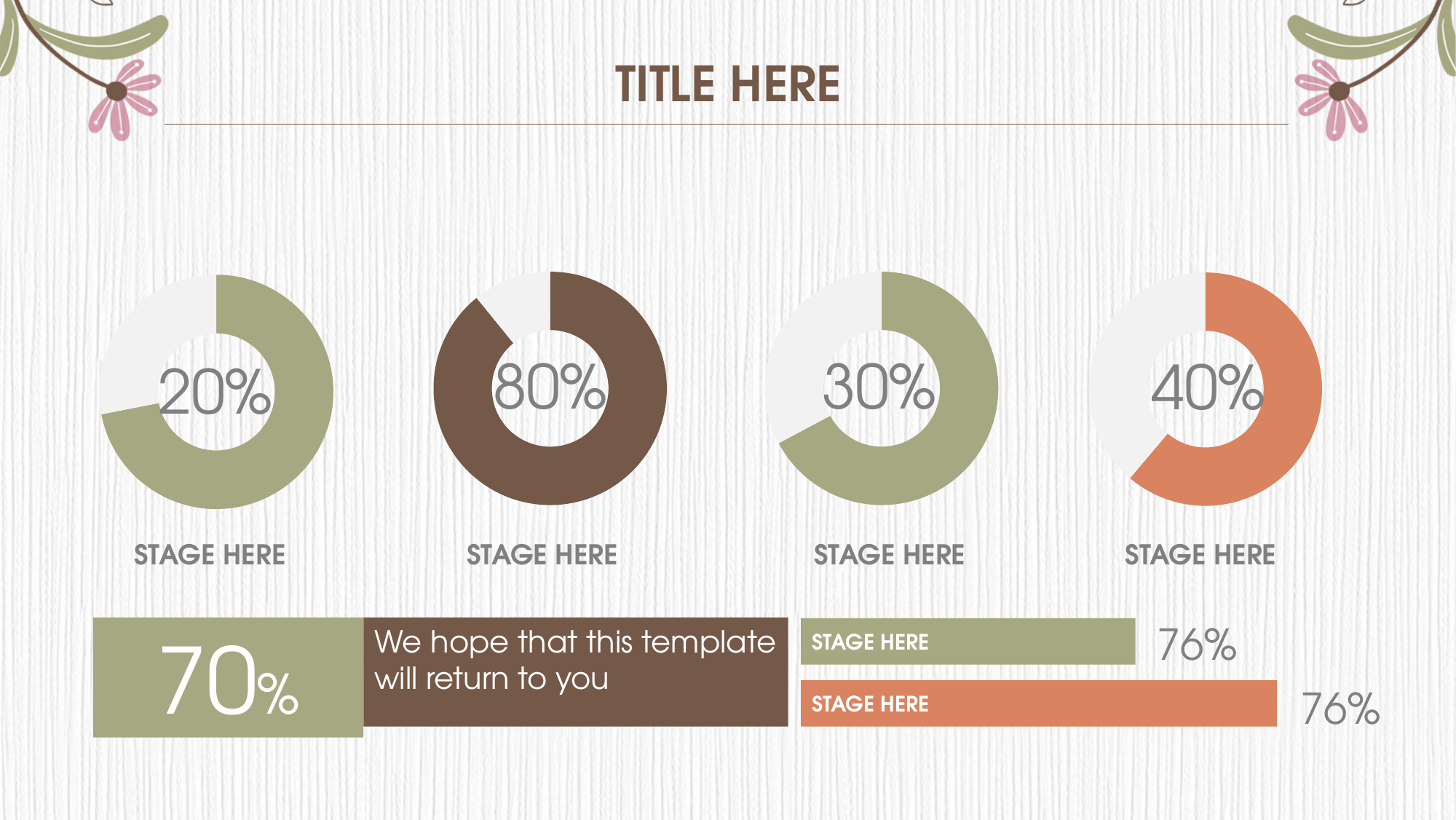

TITLE HERE

### Chart

| Category | Sales |
|---|---|
| 1st Qtr | 8.200000000000001 |
| 2nd Qtr | 1.0 |

### Chart

| Category | Sales |
|---|---|
| 1st Qtr | 8.200000000000001 |
| 2nd Qtr | 4.0 |

### Chart

| Category | Sales |
|---|---|
| 1st Qtr | 8.200000000000001 |
| 2nd Qtr | 3.2 |

### Chart

| Category | Sales |
|---|---|
| 1st Qtr | 8.200000000000001 |
| 2nd Qtr | 5.2 |
80%
30%
20%
40%
STAGE HERE
STAGE HERE
STAGE HERE
STAGE HERE
76%
We hope that this template will return to you
70%
STAGE HERE
76%
STAGE HERE